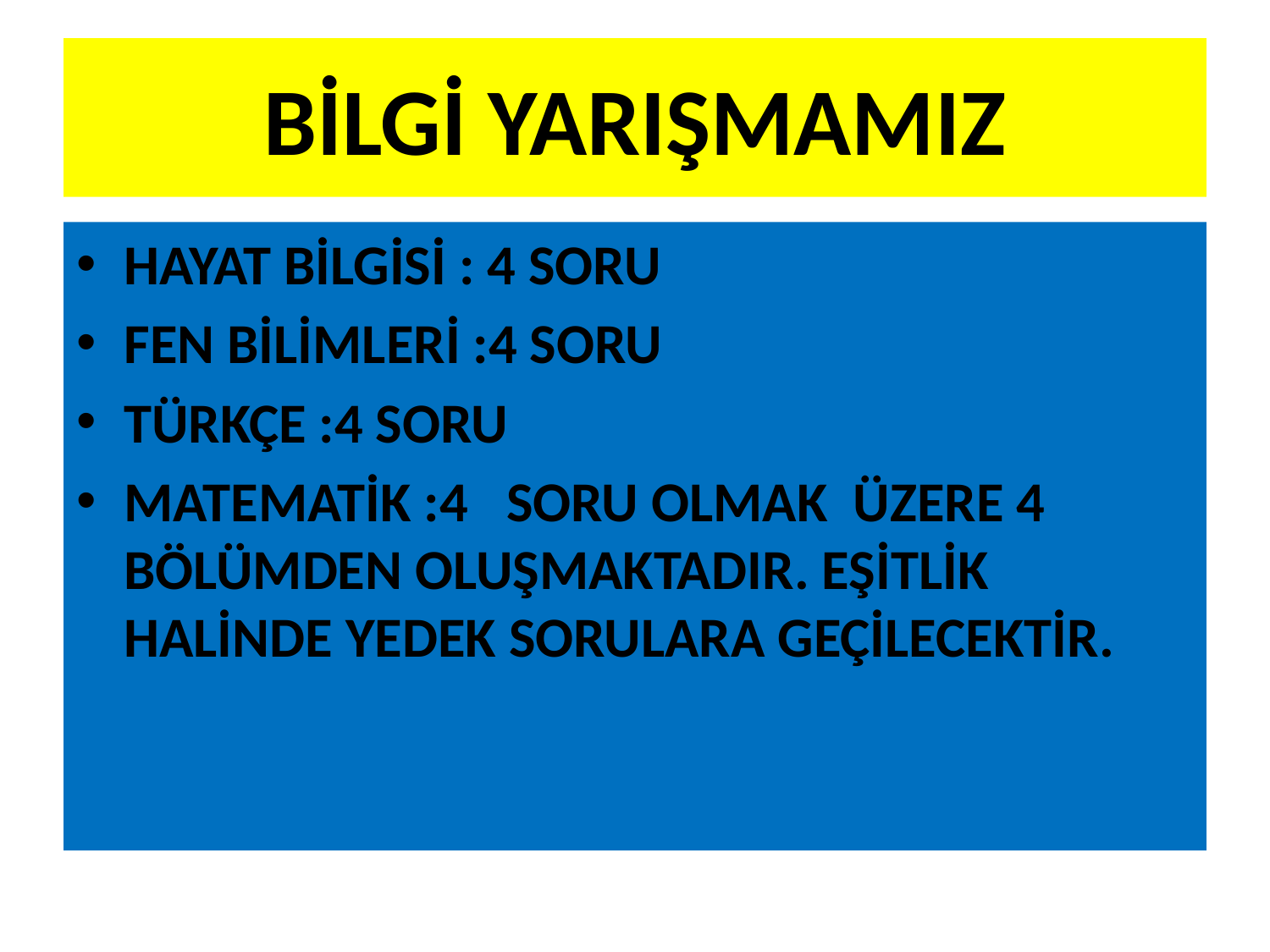

# BİLGİ YARIŞMAMIZ
HAYAT BİLGİSİ : 4 SORU
FEN BİLİMLERİ :4 SORU
TÜRKÇE :4 SORU
MATEMATİK :4   SORU OLMAK  ÜZERE 4 BÖLÜMDEN OLUŞMAKTADIR. EŞİTLİK HALİNDE YEDEK SORULARA GEÇİLECEKTİR.